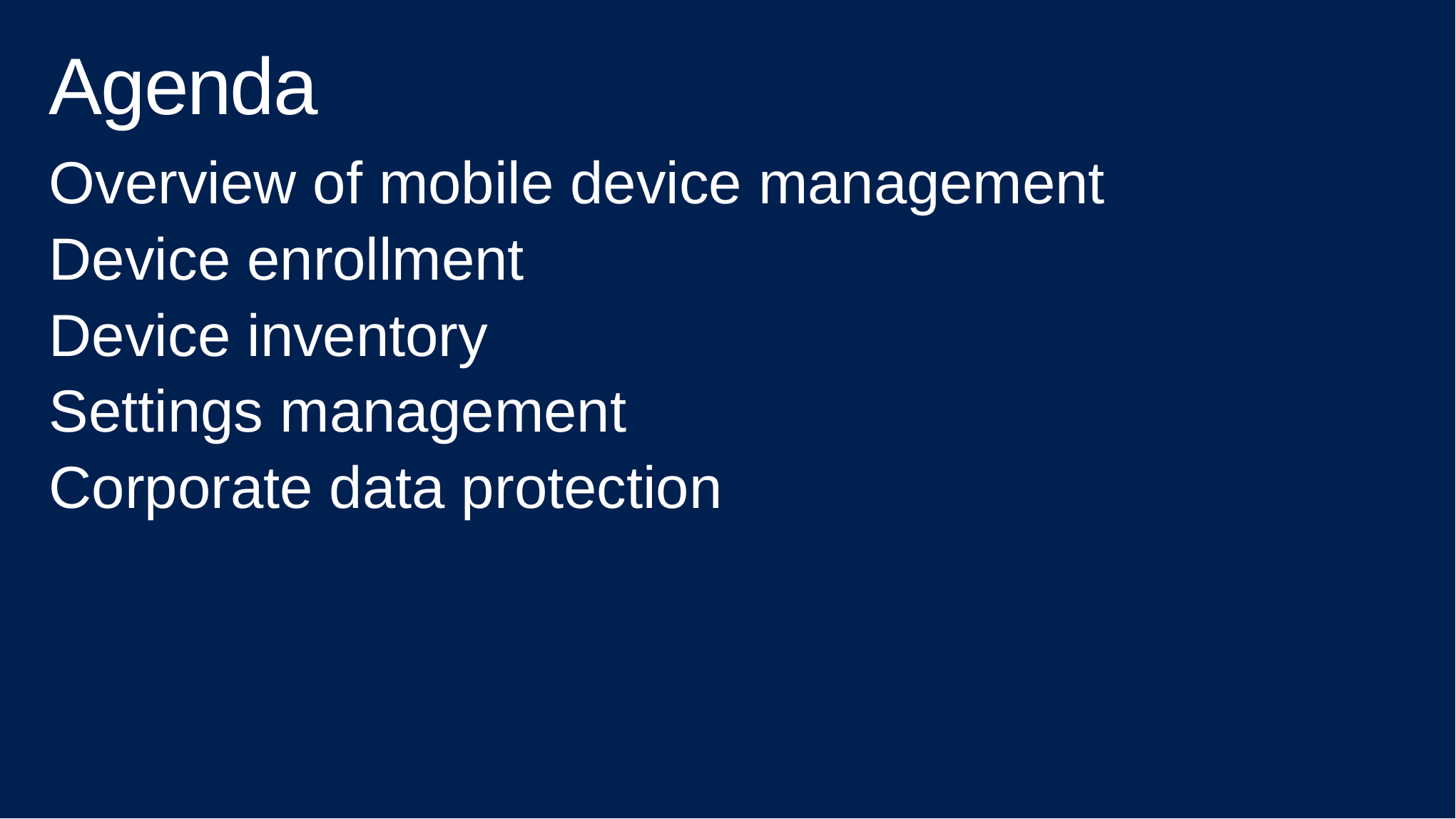

# Agenda
Overview of mobile device management
Device enrollment
Device inventory
Settings management
Corporate data protection